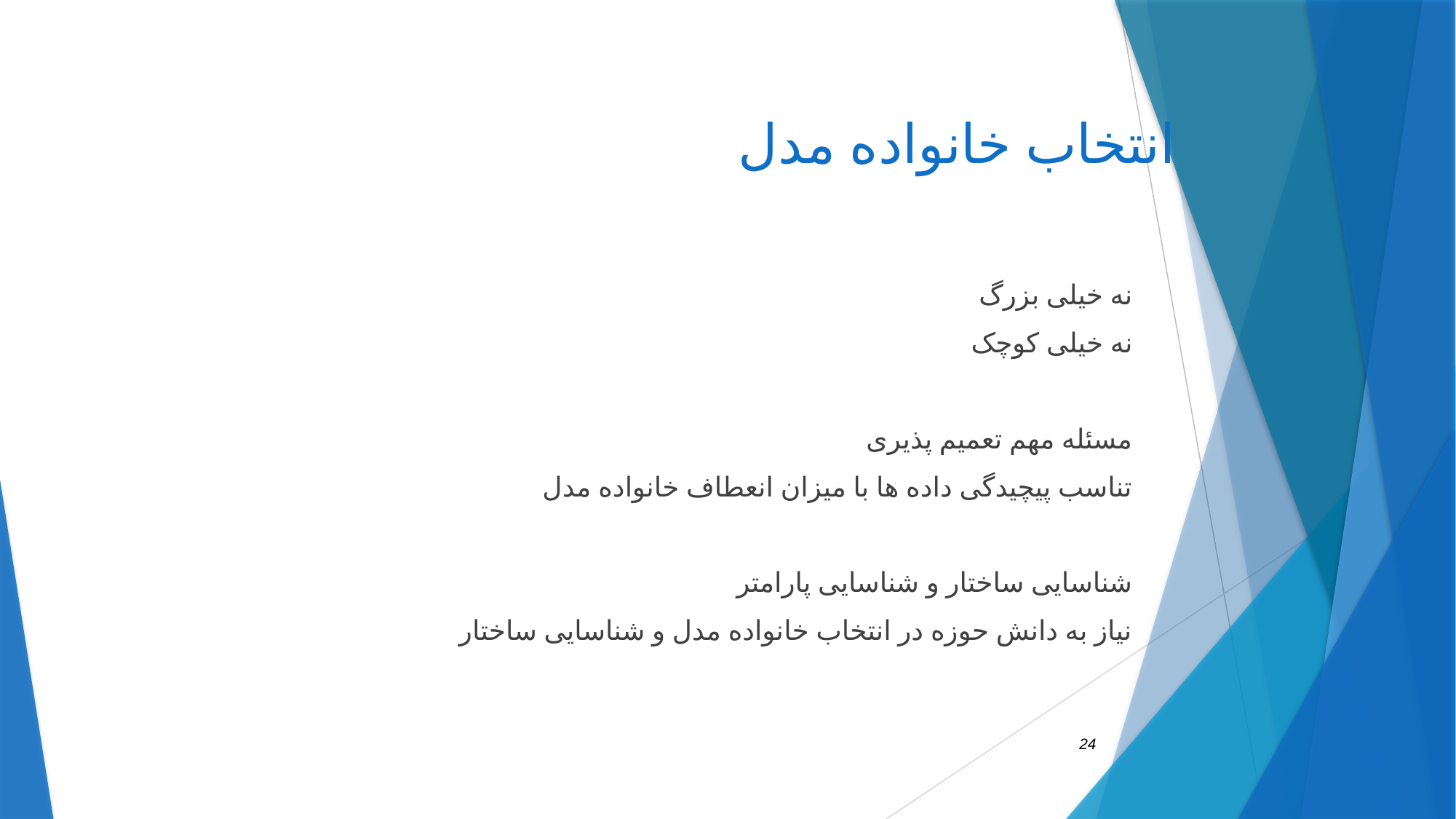

# انتخاب خانواده مدل
نه خیلی بزرگ
نه خیلی کوچک

مسئله مهم تعمیم پذیری
تناسب پیچیدگی داده ها با میزان انعطاف خانواده مدل

شناسایی ساختار و شناسایی پارامتر
نیاز به دانش حوزه در انتخاب خانواده مدل و شناسایی ساختار
24